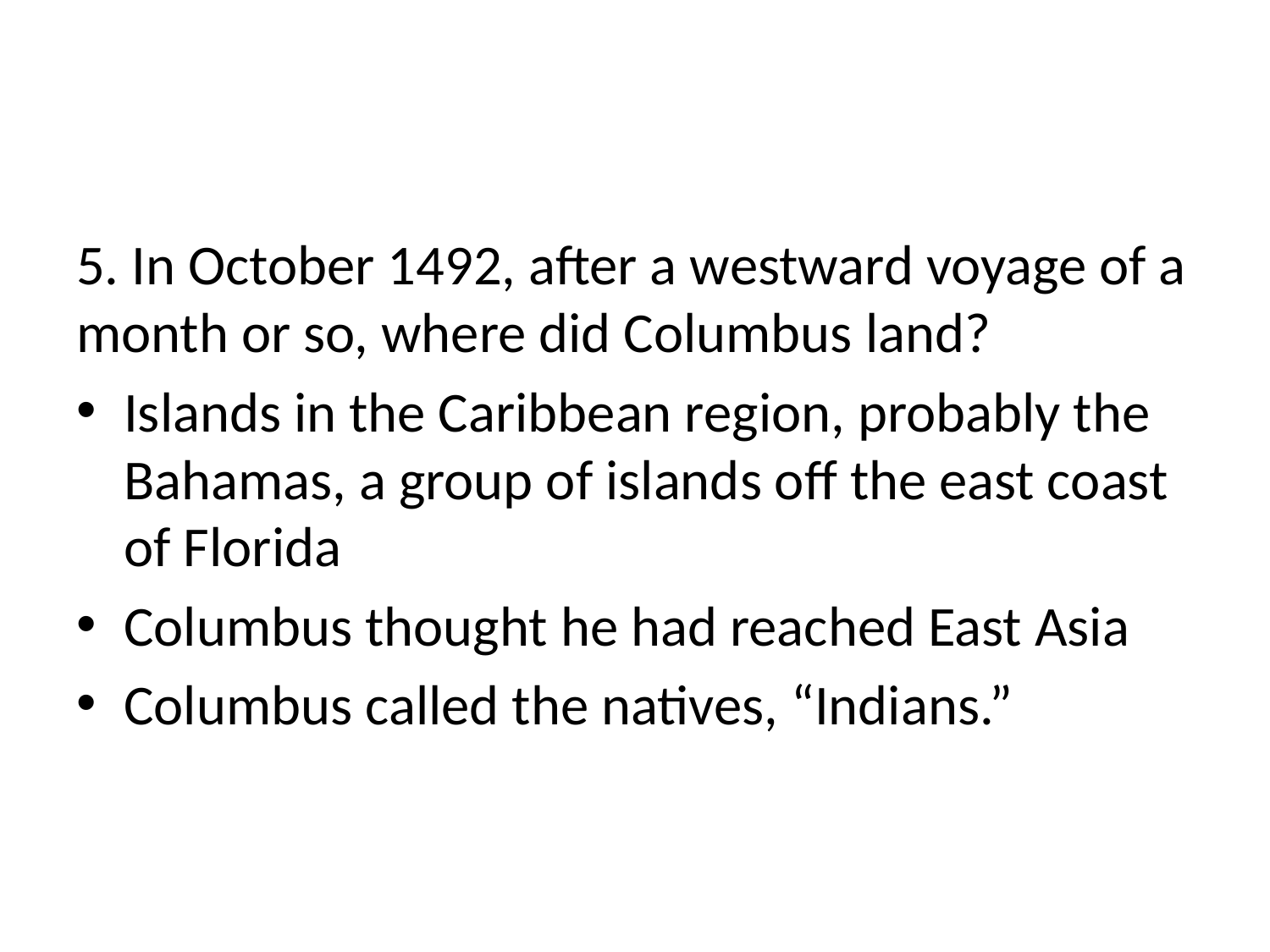

#
5. In October 1492, after a westward voyage of a month or so, where did Columbus land?
Islands in the Caribbean region, probably the Bahamas, a group of islands off the east coast of Florida
Columbus thought he had reached East Asia
Columbus called the natives, “Indians.”